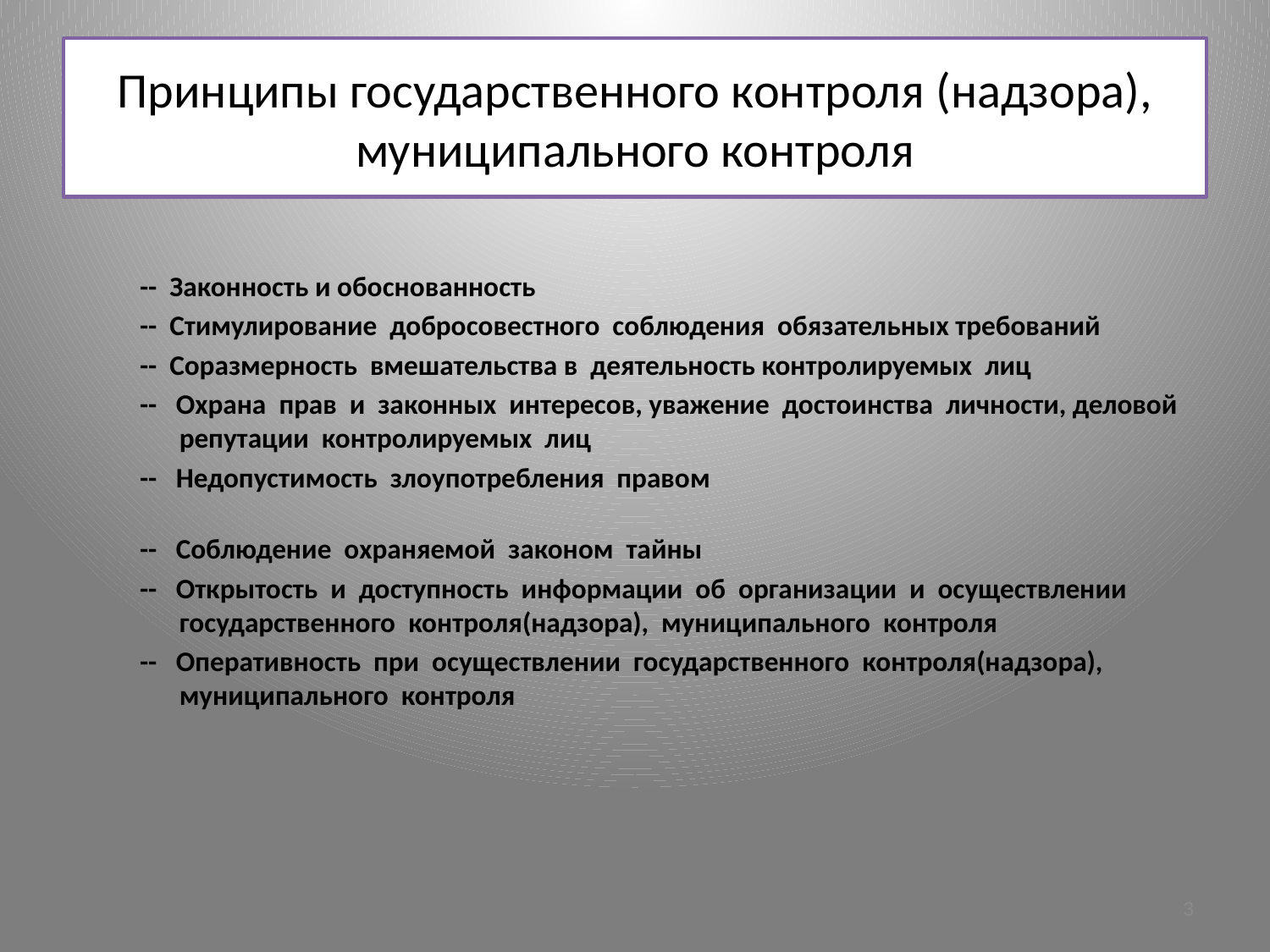

# Принципы государственного контроля (надзора), муниципального контроля

          --  Законность и обоснованность
          --  Стимулирование  добросовестного  соблюдения  обязательных требований
--  Соразмерность  вмешательства в  деятельность контролируемых  лиц
--   Охрана  прав  и  законных  интересов, уважение  достоинства  личности, деловой  репутации  контролируемых  лиц
--   Недопустимость  злоупотребления  правом

--   Соблюдение  охраняемой  законом  тайны
--   Открытость  и  доступность  информации  об  организации  и  осуществлении  государственного  контроля(надзора),  муниципального  контроля
--   Оперативность  при  осуществлении  государственного  контроля(надзора),  муниципального  контроля

3